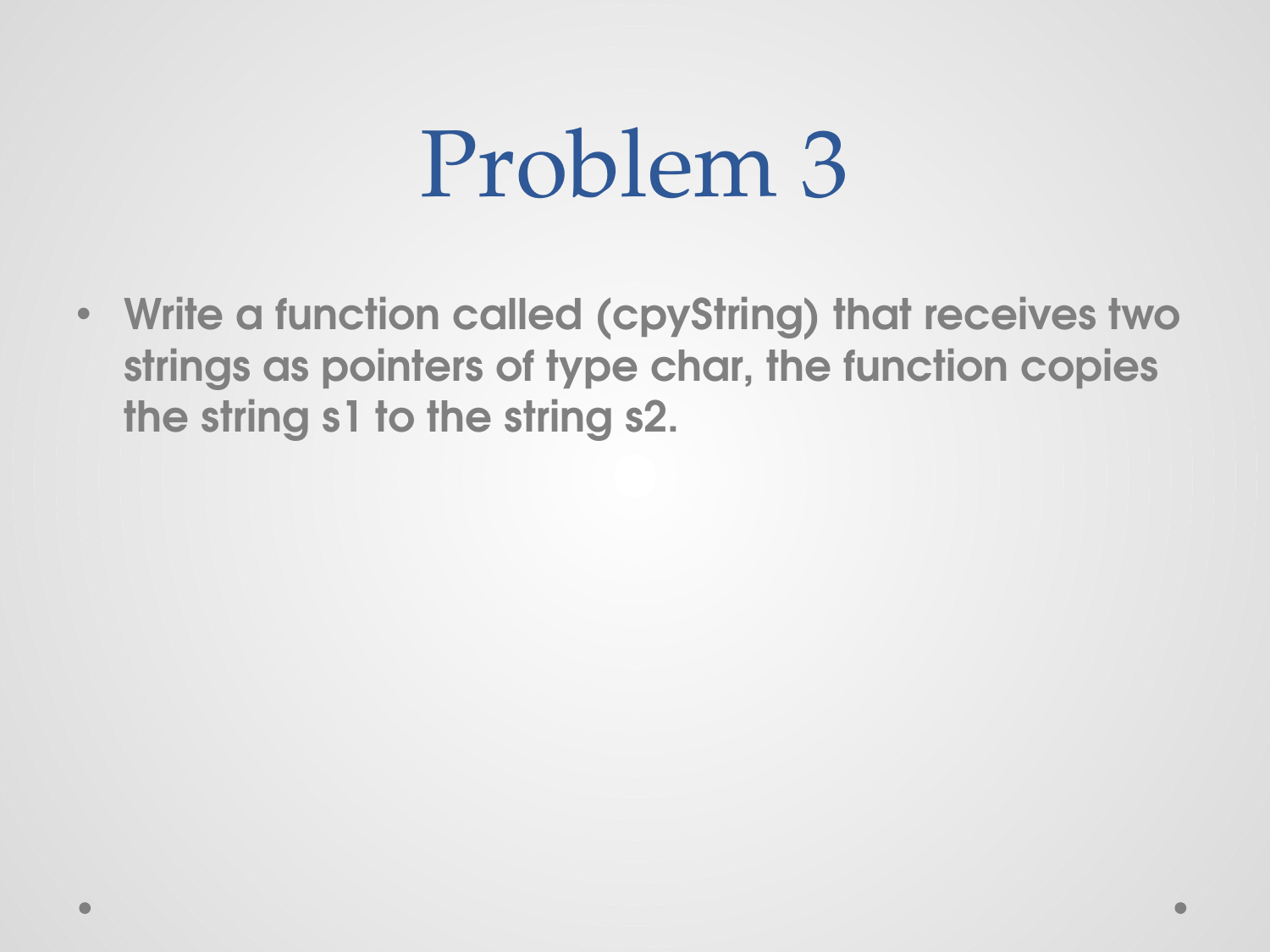

# Problem 3

Write a function called (cpyString) that receives two strings as pointers of type char, the function copies the string s1 to the string s2.